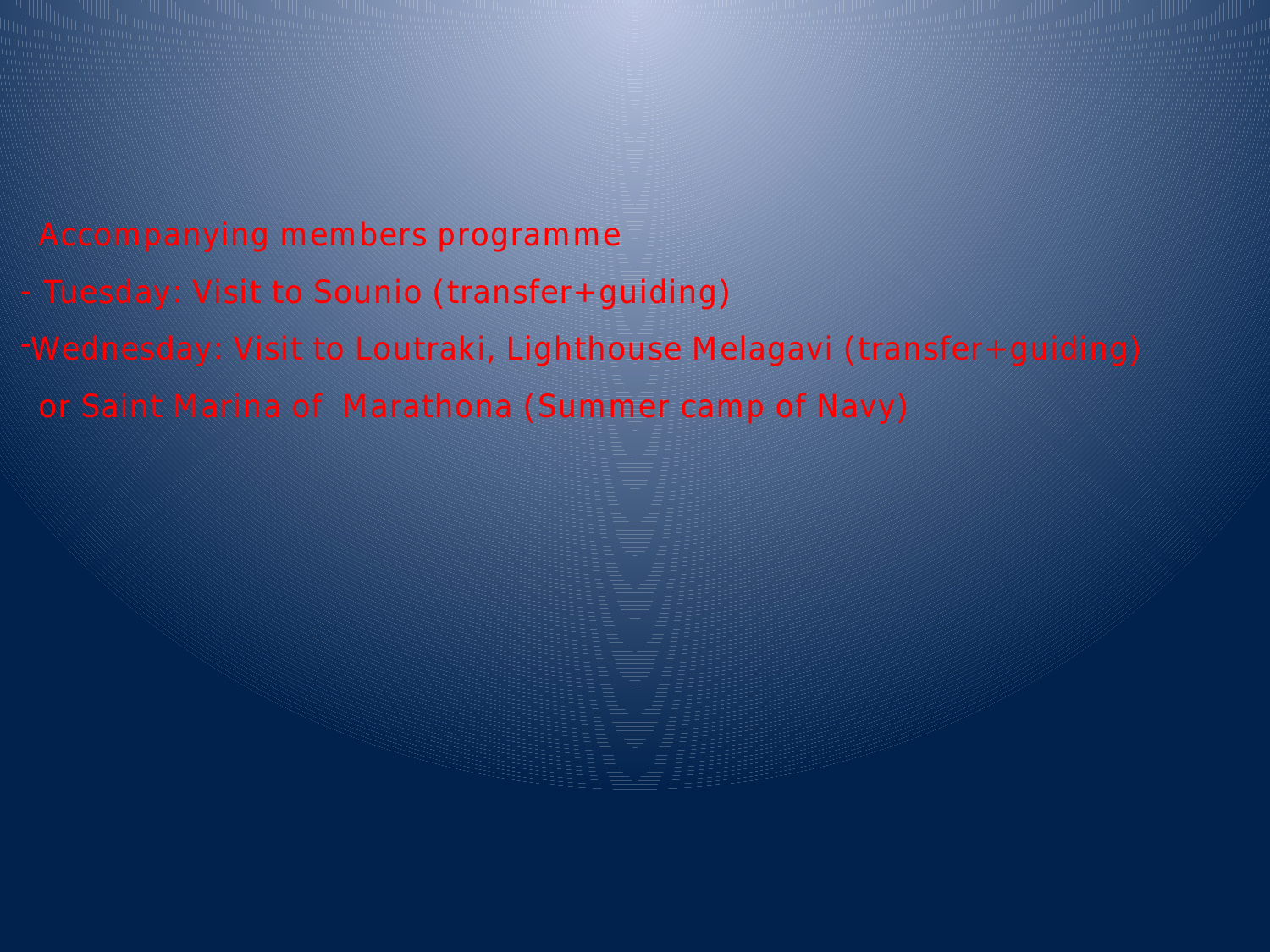

Accompanying members programme
- Tuesday: Visit to Sounio (transfer+guiding)
Wednesday: Visit to Loutraki, Lighthouse Melagavi (transfer+guiding)
  or Saint Marina of  Marathona (Summer camp of Navy)